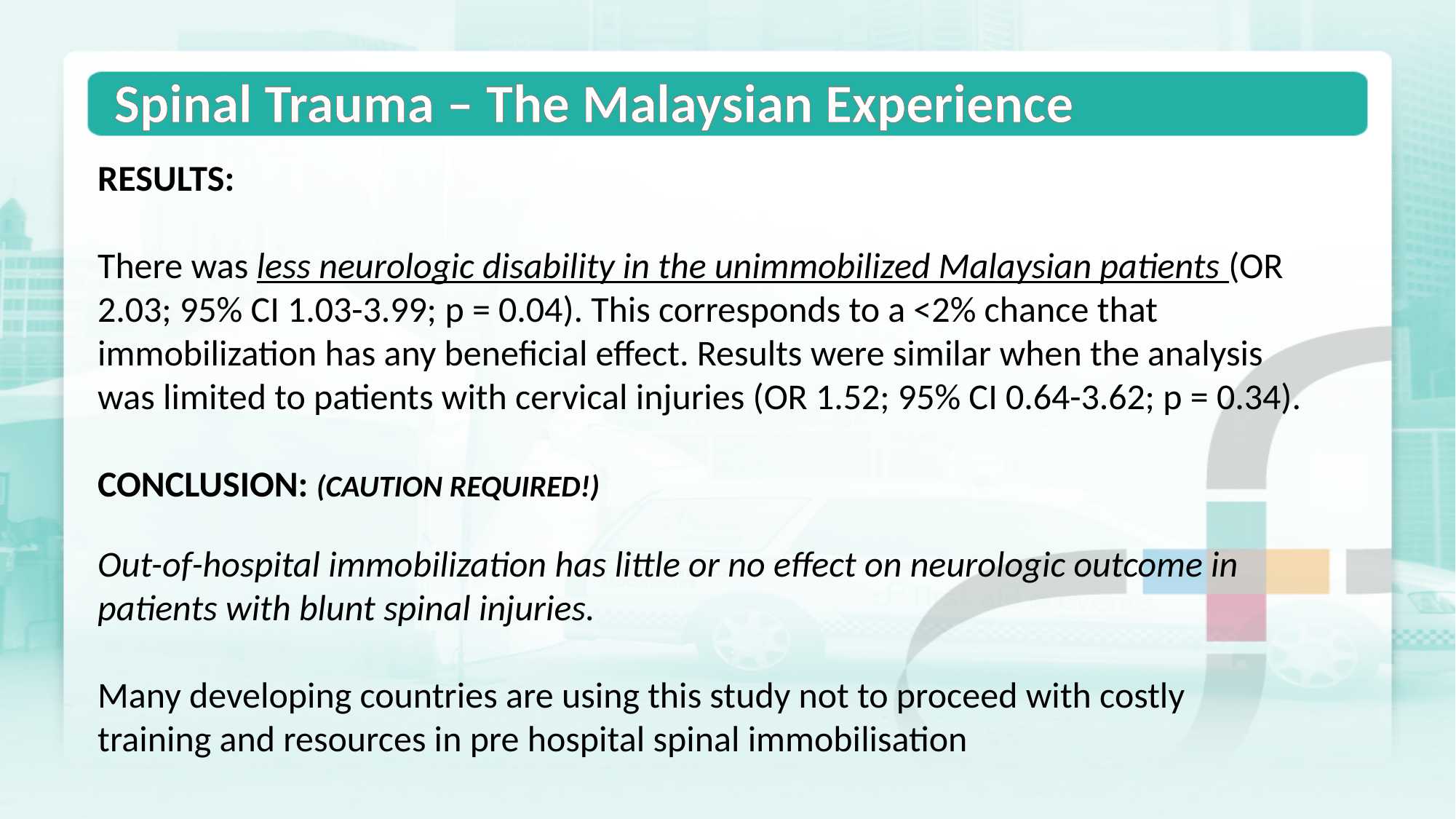

Spinal Trauma – The Malaysian Experience
RESULTS:

There was less neurologic disability in the unimmobilized Malaysian patients (OR 2.03; 95% CI 1.03-3.99; p = 0.04). This corresponds to a <2% chance that immobilization has any beneficial effect. Results were similar when the analysis was limited to patients with cervical injuries (OR 1.52; 95% CI 0.64-3.62; p = 0.34).

CONCLUSION: (caution required!)

Out-of-hospital immobilization has little or no effect on neurologic outcome in patients with blunt spinal injuries.

Many developing countries are using this study not to proceed with costly training and resources in pre hospital spinal immobilisation